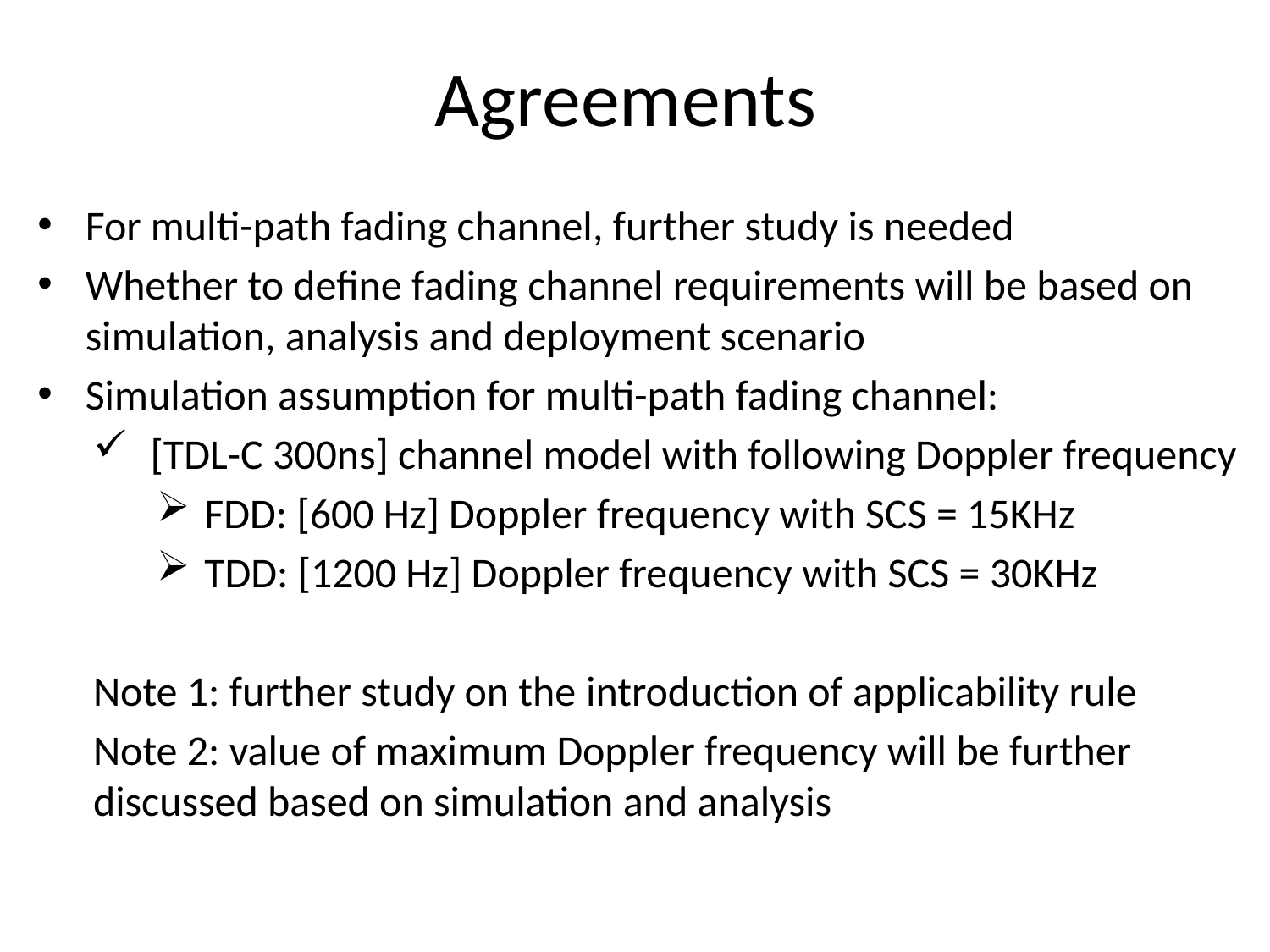

# Agreements
For multi-path fading channel, further study is needed
Whether to define fading channel requirements will be based on simulation, analysis and deployment scenario
Simulation assumption for multi-path fading channel:
 [TDL-C 300ns] channel model with following Doppler frequency
FDD: [600 Hz] Doppler frequency with SCS = 15KHz
TDD: [1200 Hz] Doppler frequency with SCS = 30KHz

Note 1: further study on the introduction of applicability rule
Note 2: value of maximum Doppler frequency will be further discussed based on simulation and analysis